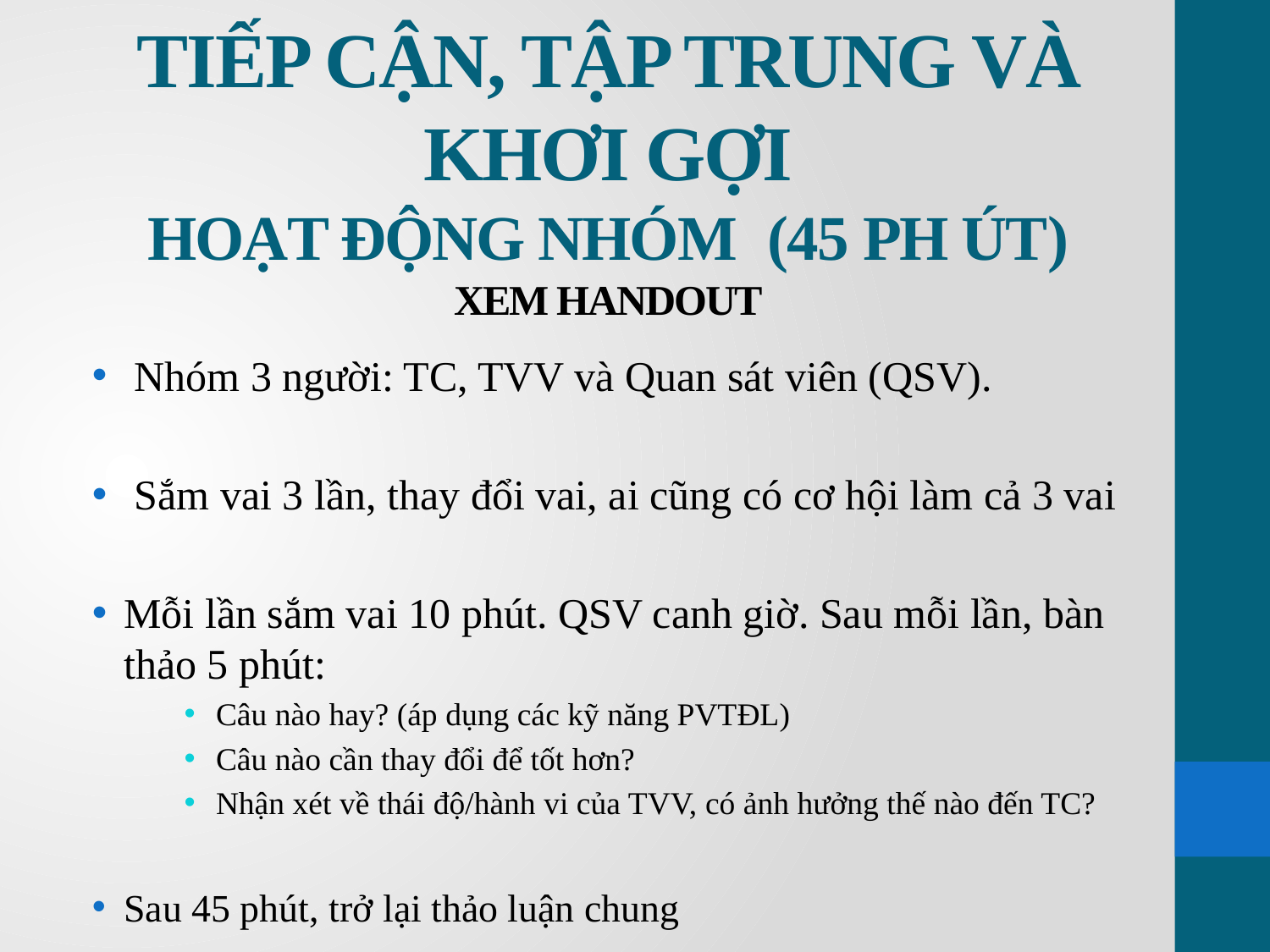

# TIẾP CẬN, TẬP TRUNG VÀ KHƠI GỢI HOẠT ĐỘNG NHÓM  (45 PH ÚT) XEM HANDOUT
 Nhóm 3 người: TC, TVV và Quan sát viên (QSV).

 Sắm vai 3 lần, thay đổi vai, ai cũng có cơ hội làm cả 3 vai

Mỗi lần sắm vai 10 phút. QSV canh giờ. Sau mỗi lần, bàn thảo 5 phút:
Câu nào hay? (áp dụng các kỹ năng PVTĐL)
Câu nào cần thay đổi để tốt hơn?
Nhận xét về thái độ/hành vi của TVV, có ảnh hưởng thế nào đến TC?

Sau 45 phút, trở lại thảo luận chung